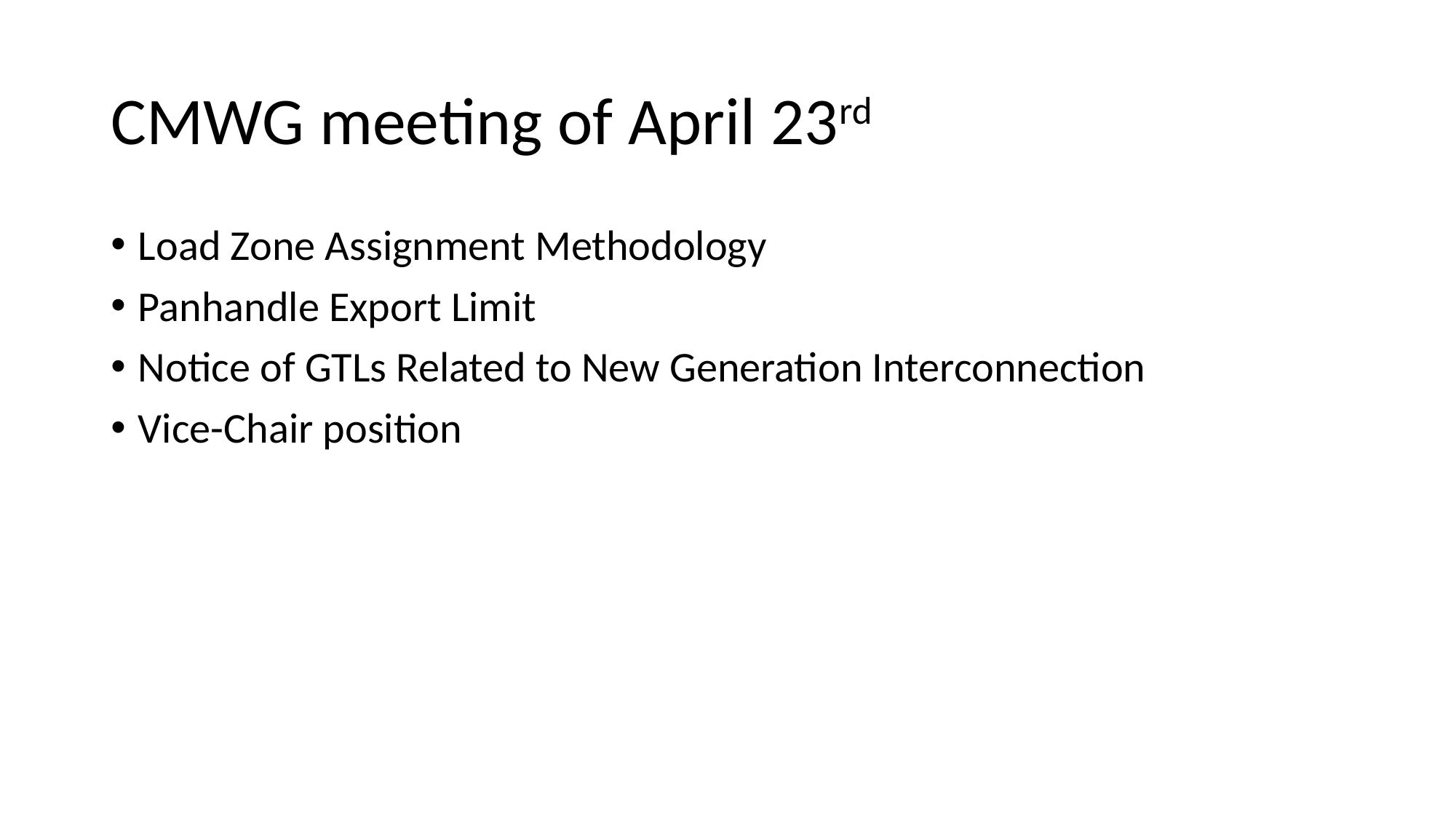

# CMWG meeting of April 23rd
Load Zone Assignment Methodology
Panhandle Export Limit
Notice of GTLs Related to New Generation Interconnection
Vice-Chair position